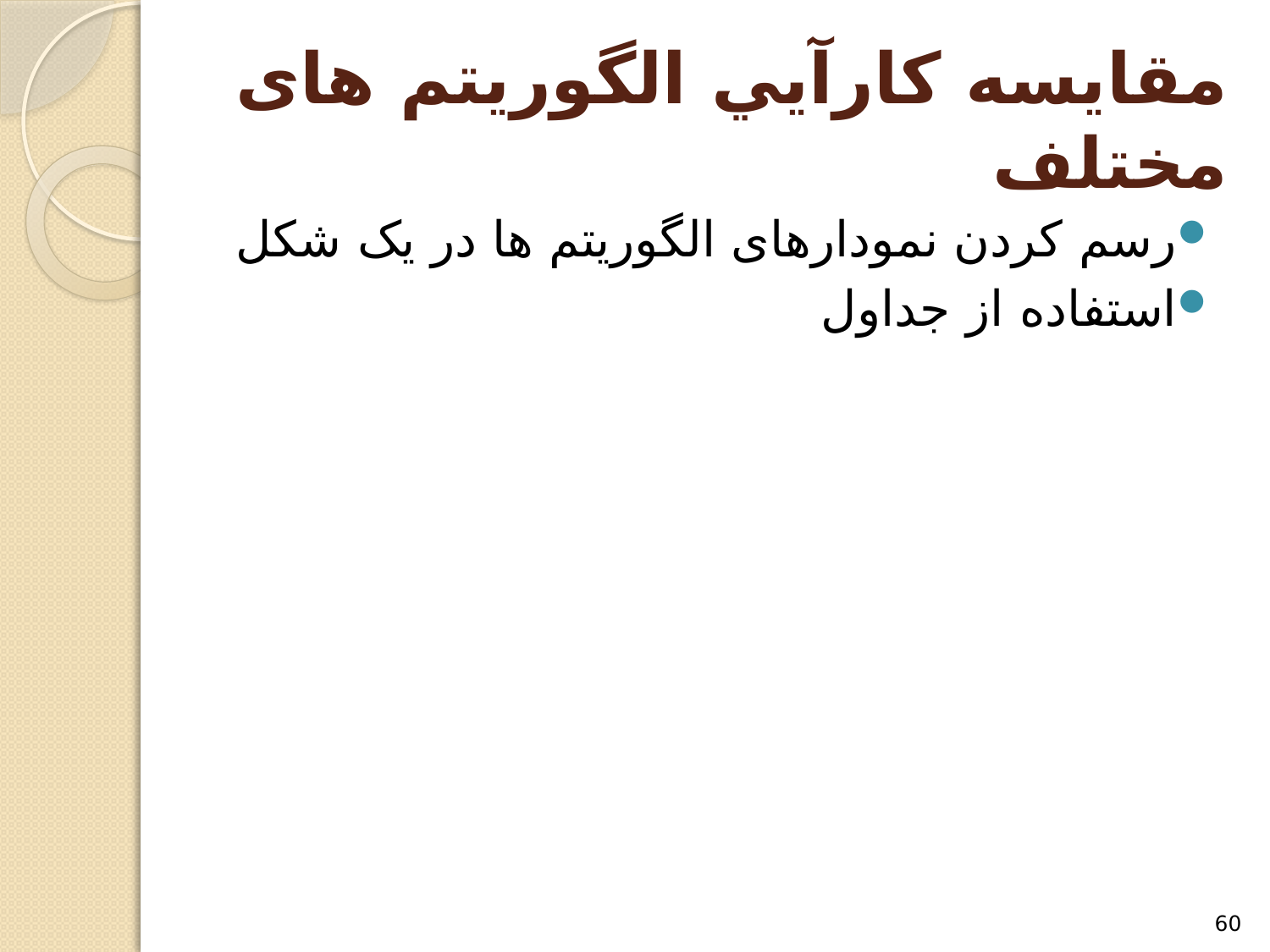

# مقايسه کارآيي الگوريتم های مختلف
رسم کردن نمودارهای الگوريتم ها در يک شکل
استفاده از جداول

60